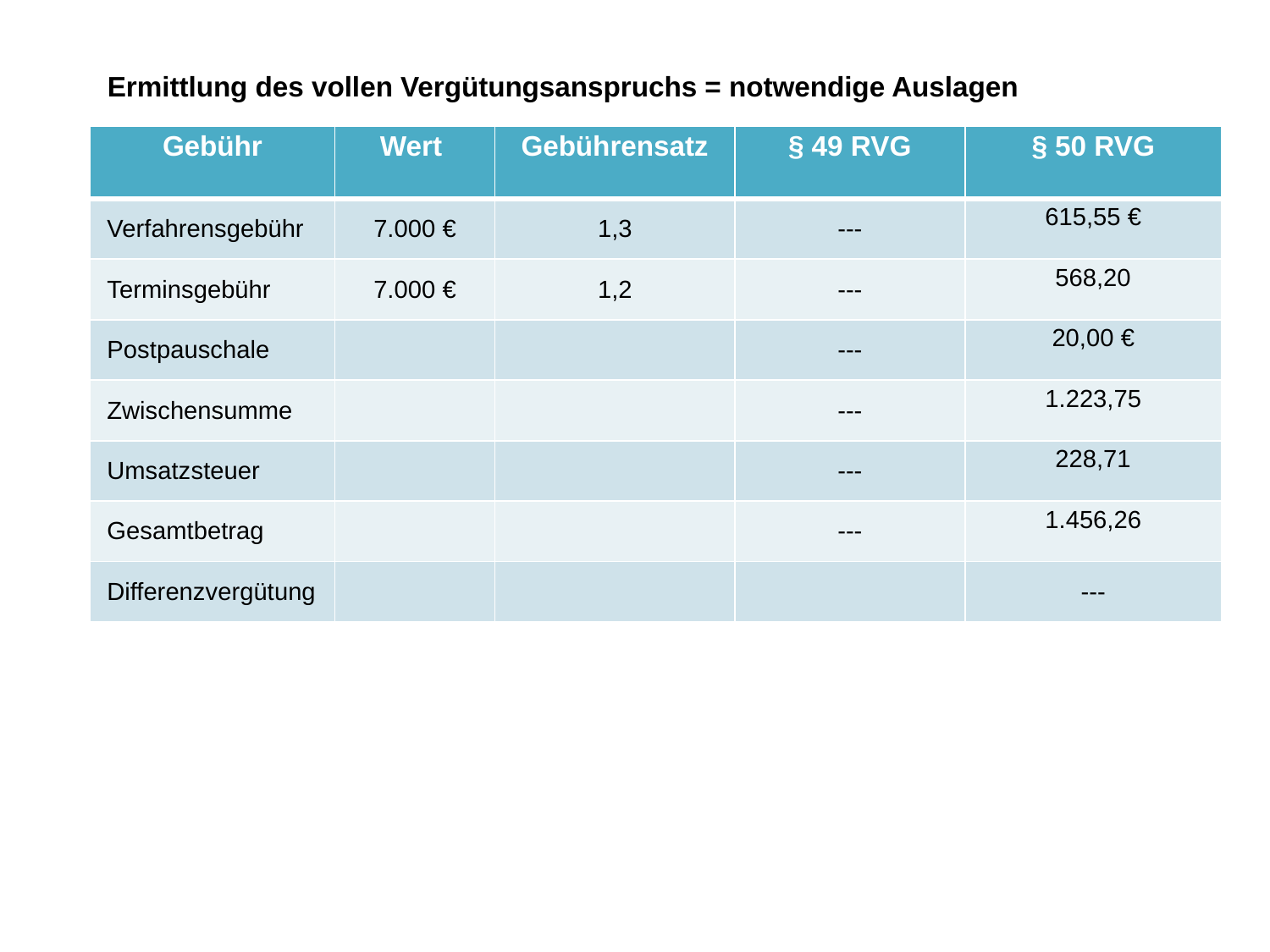

Ermittlung des vollen Vergütungsanspruchs = notwendige Auslagen
| Gebühr | Wert | Gebührensatz | § 49 RVG | § 50 RVG |
| --- | --- | --- | --- | --- |
| Verfahrensgebühr | 7.000 € | 1,3 | --- | 615,55 € |
| Terminsgebühr | 7.000 € | 1,2 | --- | 568,20 |
| Postpauschale |  |  | --- | 20,00 € |
| Zwischensumme |  |  | --- | 1.223,75 |
| Umsatzsteuer |  |  | --- | 228,71 |
| Gesamtbetrag |  |  | --- | 1.456,26 |
| Differenzvergütung |  |  |  | --- |